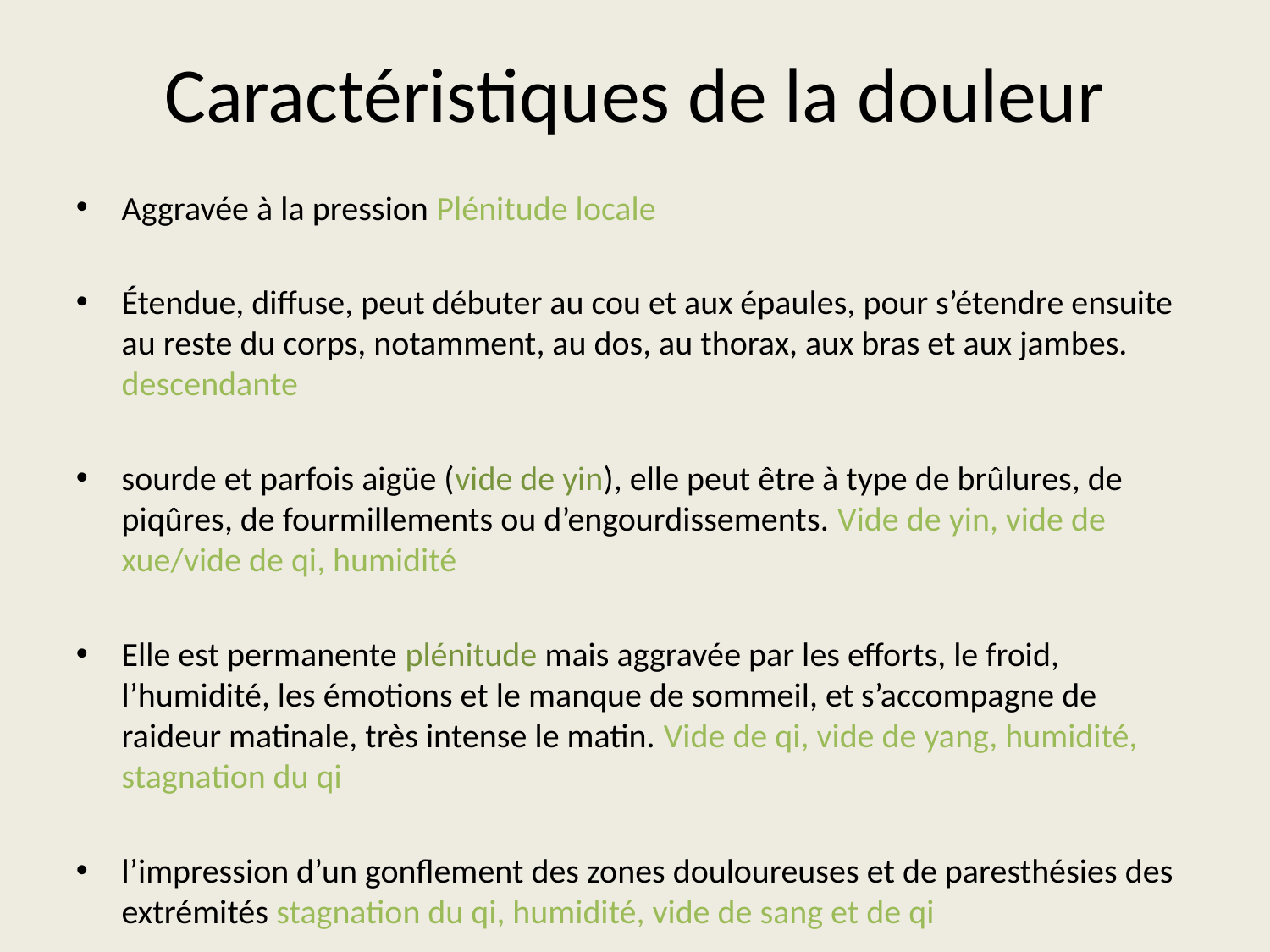

# Caractéristiques de la douleur
Aggravée à la pression Plénitude locale

Étendue, diffuse, peut débuter au cou et aux épaules, pour s’étendre ensuite au reste du corps, notamment, au dos, au thorax, aux bras et aux jambes. descendante

sourde et parfois aigüe (vide de yin), elle peut être à type de brûlures, de piqûres, de fourmillements ou d’engourdissements. Vide de yin, vide de xue/vide de qi, humidité

Elle est permanente plénitude mais aggravée par les efforts, le froid, l’humidité, les émotions et le manque de sommeil, et s’accompagne de raideur matinale, très intense le matin. Vide de qi, vide de yang, humidité, stagnation du qi

l’impression d’un gonflement des zones douloureuses et de paresthésies des extrémités stagnation du qi, humidité, vide de sang et de qi